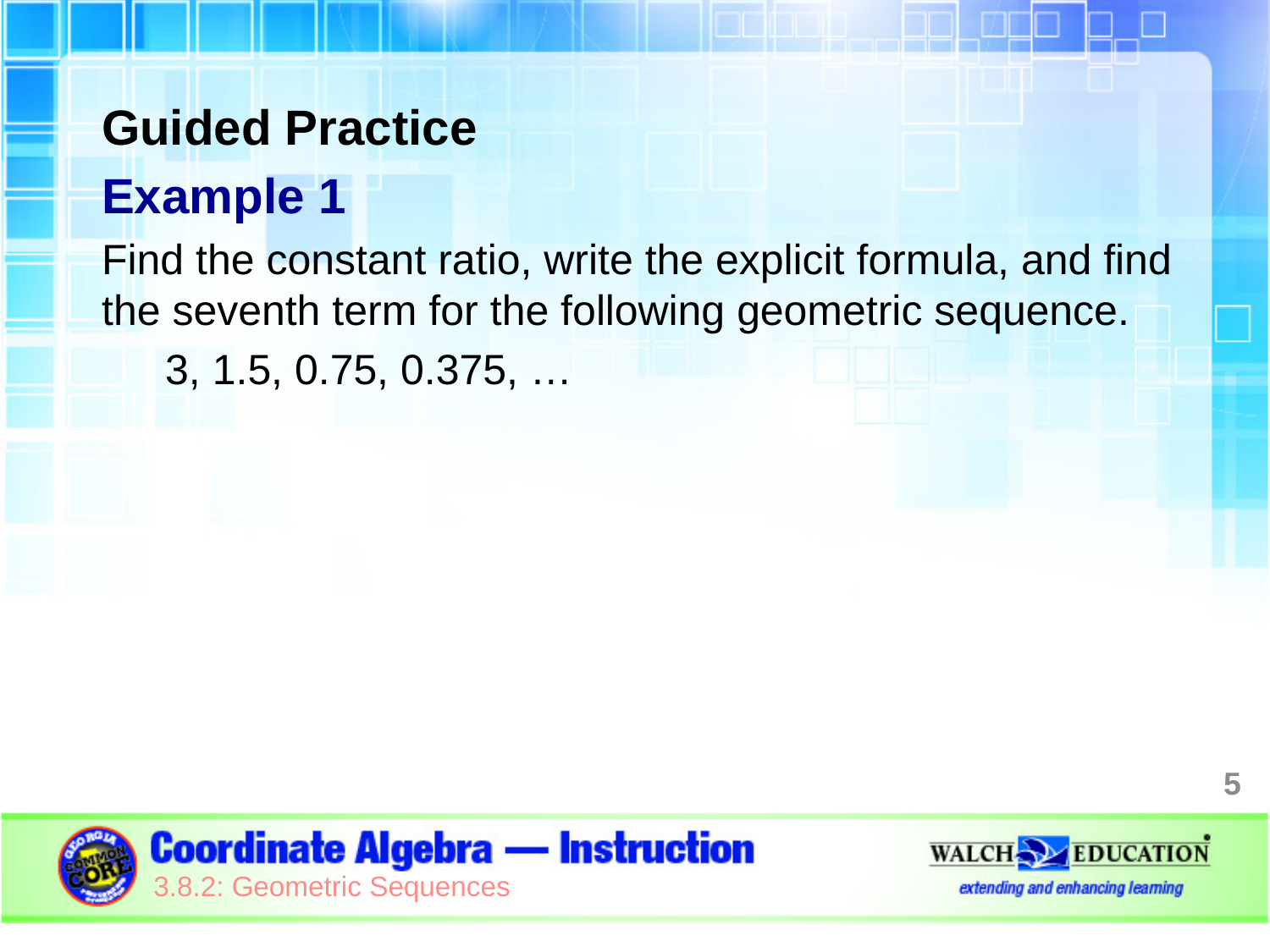

Guided Practice
Example 1
Find the constant ratio, write the explicit formula, and find the seventh term for the following geometric sequence.
3, 1.5, 0.75, 0.375, …

5
3.8.2: Geometric Sequences